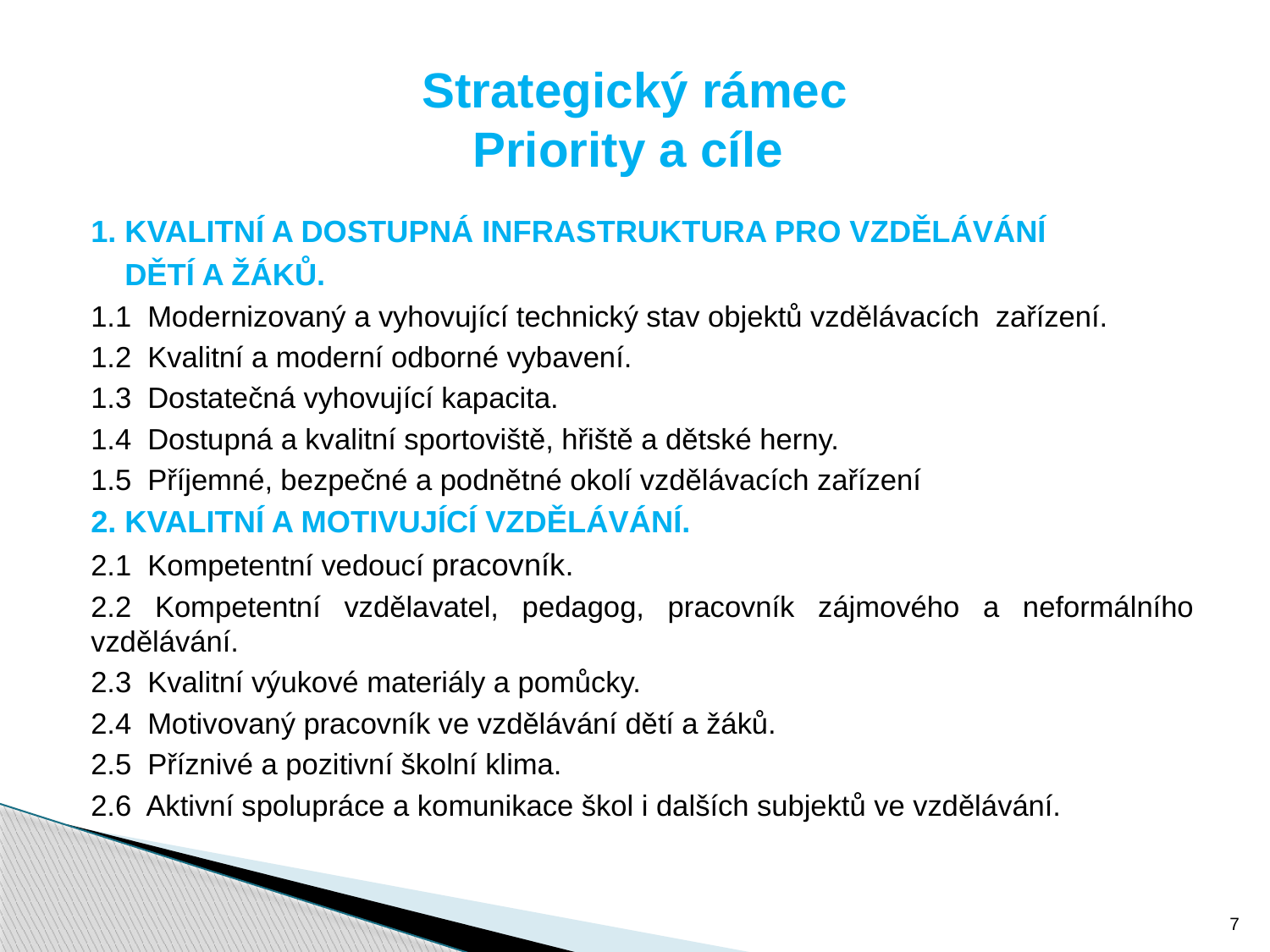

# Strategický rámec Priority a cíle
1. KVALITNÍ A DOSTUPNÁ INFRASTRUKTURA PRO VZDĚLÁVÁNÍ
    DĚTÍ A ŽÁKŮ.
1.1  Modernizovaný a vyhovující technický stav objektů vzdělávacích  zařízení.
1.2  Kvalitní a moderní odborné vybavení.
1.3  Dostatečná vyhovující kapacita.
1.4  Dostupná a kvalitní sportoviště, hřiště a dětské herny.
1.5  Příjemné, bezpečné a podnětné okolí vzdělávacích zařízení
2. KVALITNÍ A MOTIVUJÍCÍ VZDĚLÁVÁNÍ.
2.1  Kompetentní vedoucí pracovník.
2.2 Kompetentní vzdělavatel, pedagog, pracovník zájmového a neformálního vzdělávání.
2.3  Kvalitní výukové materiály a pomůcky.
2.4  Motivovaný pracovník ve vzdělávání dětí a žáků.
2.5  Příznivé a pozitivní školní klima.
2.6  Aktivní spolupráce a komunikace škol i dalších subjektů ve vzdělávání.

7